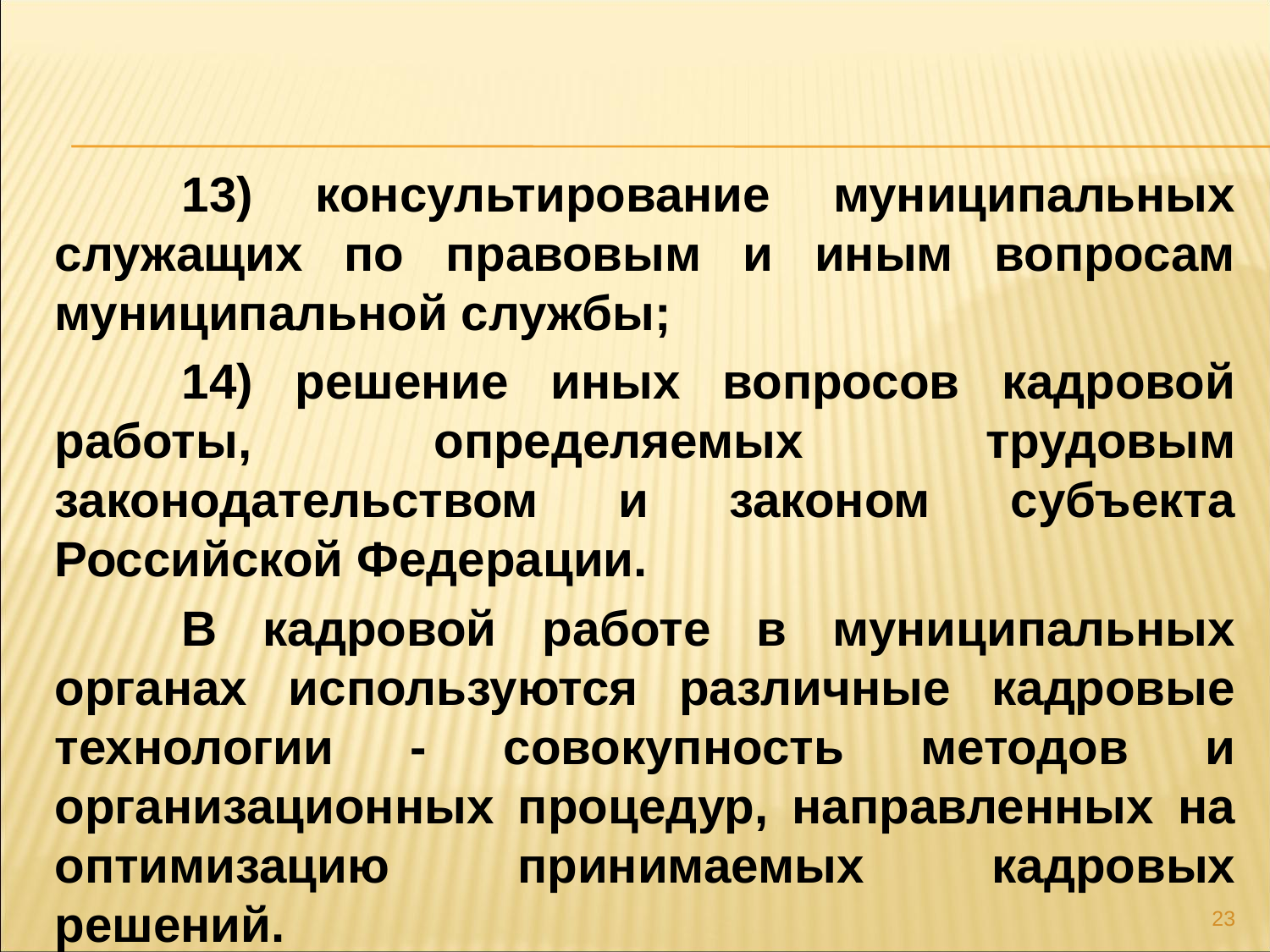

13) консультирование муниципальных служащих по правовым и иным вопросам муниципальной службы;
	14) решение иных вопросов кадровой работы, определяемых трудовым законодательством и законом субъекта Российской Федерации.
	В кадровой работе в муниципальных органах используются различные кадровые технологии - совокупность методов и организационных процедур, направленных на оптимизацию принимаемых кадровых решений.

23